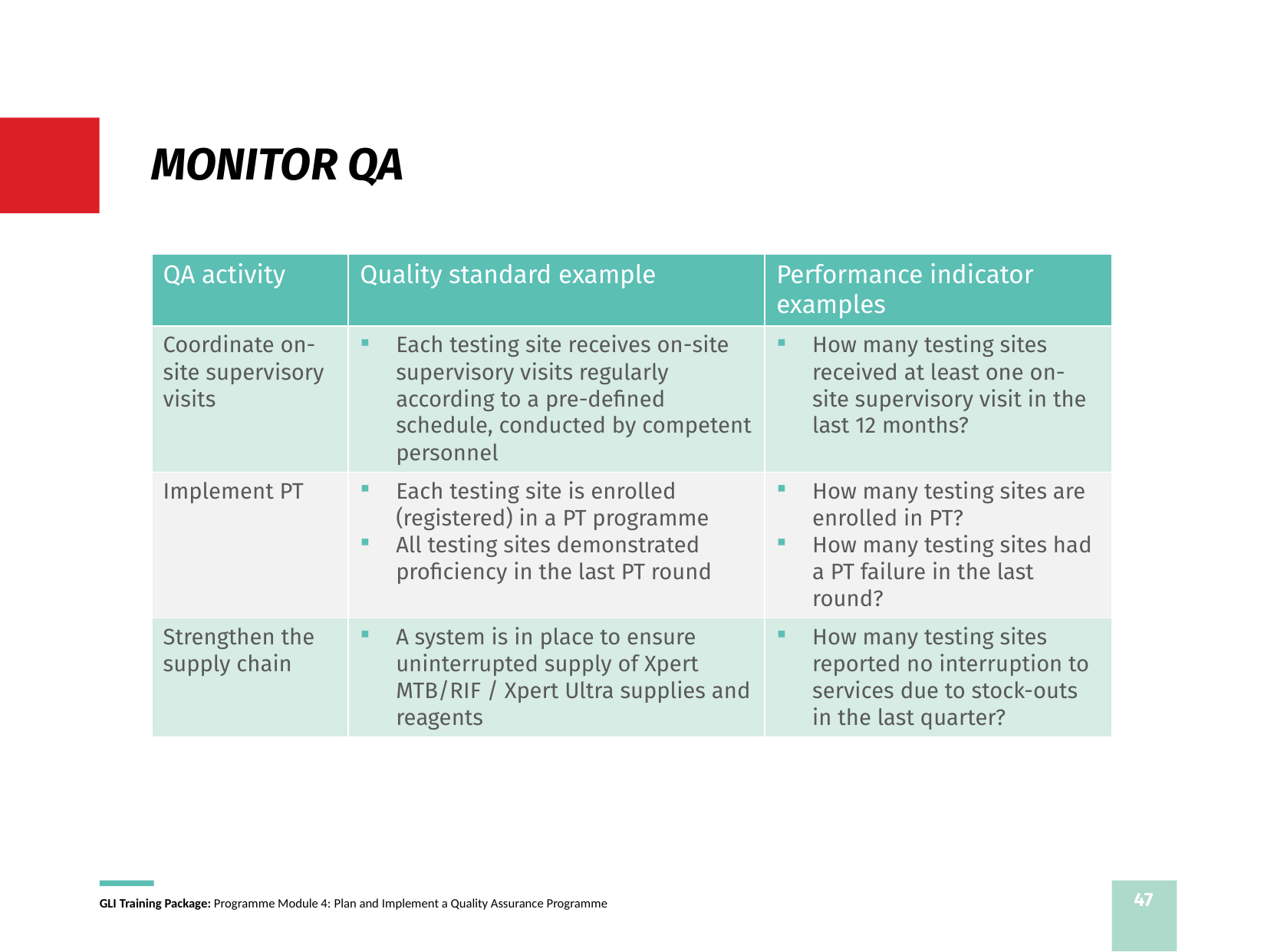

# MONITOR QA
| QA activity | Quality standard example | Performance indicator examples |
| --- | --- | --- |
| Coordinate on-site supervisory visits | Each testing site receives on-site supervisory visits regularly according to a pre-defined schedule, conducted by competent personnel | How many testing sites received at least one on-site supervisory visit in the last 12 months? |
| Implement PT | Each testing site is enrolled (registered) in a PT programme All testing sites demonstrated proficiency in the last PT round | How many testing sites are enrolled in PT? How many testing sites had a PT failure in the last round? |
| Strengthen the supply chain | A system is in place to ensure uninterrupted supply of Xpert MTB/RIF / Xpert Ultra supplies and reagents | How many testing sites reported no interruption to services due to stock-outs in the last quarter? |